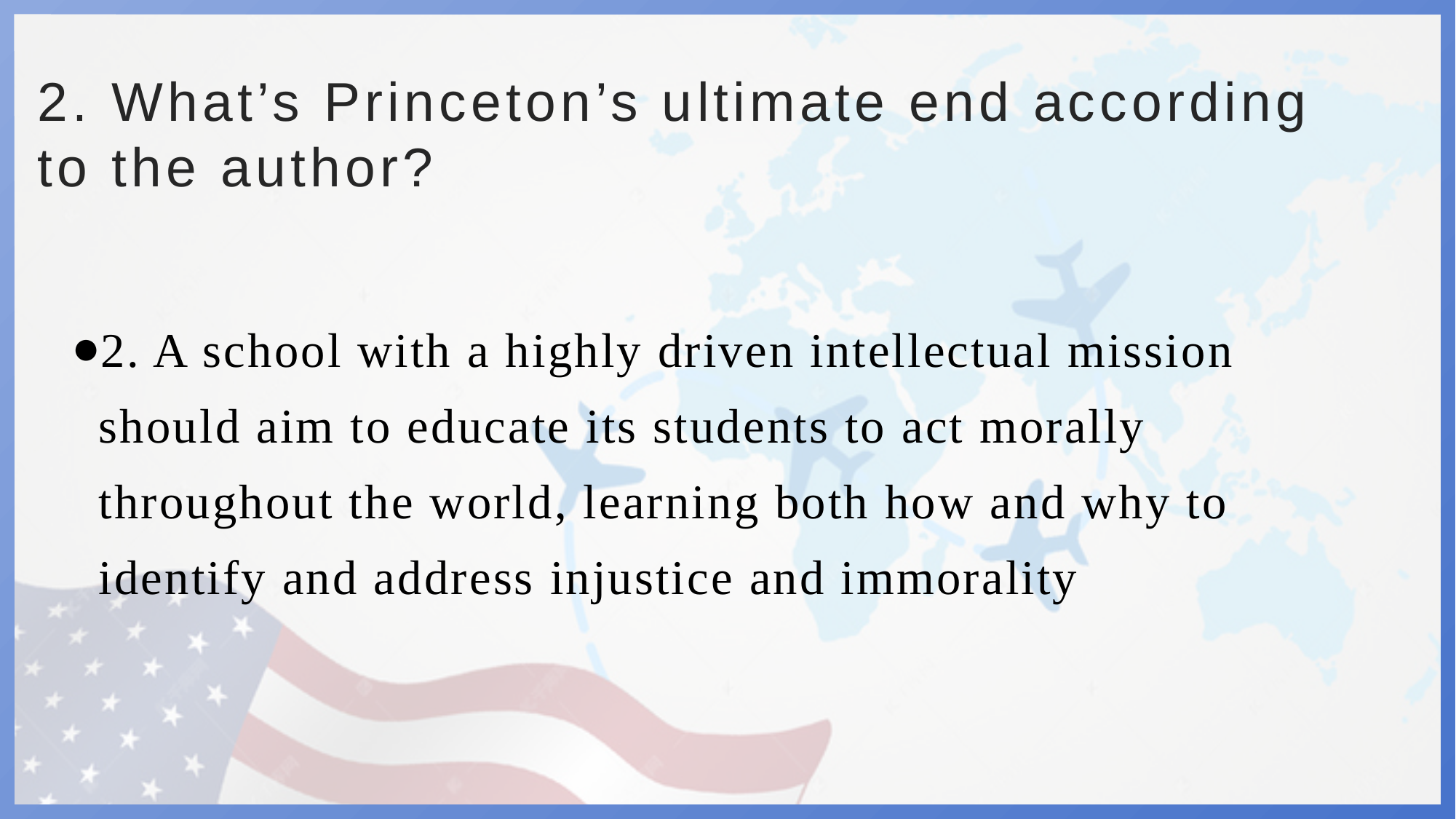

# 2. What’s Princeton’s ultimate end according to the author?
2. A school with a highly driven intellectual mission should aim to educate its students to act morally throughout the world, learning both how and why to identify and address injustice and immorality